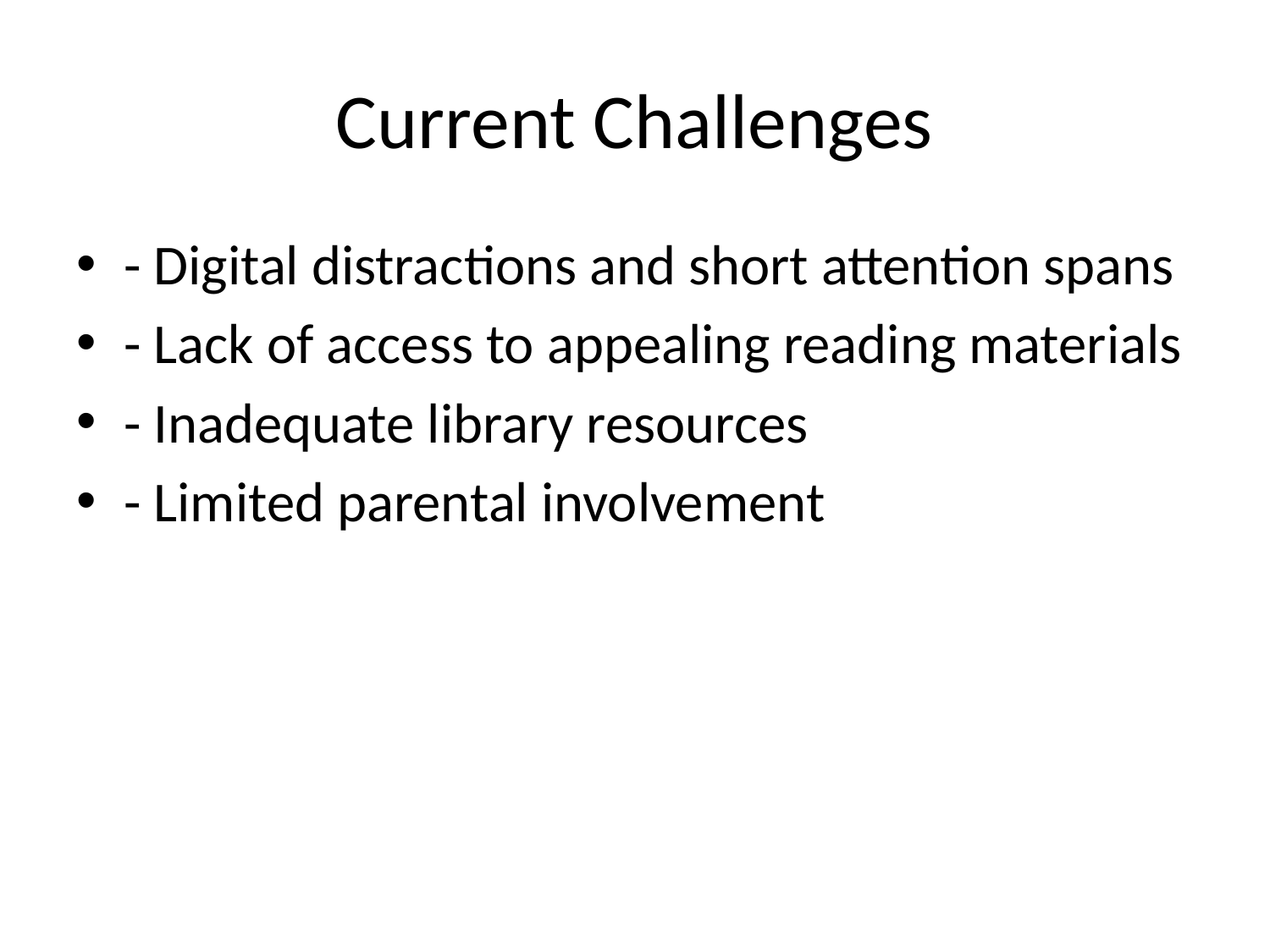

# Current Challenges
- Digital distractions and short attention spans
- Lack of access to appealing reading materials
- Inadequate library resources
- Limited parental involvement